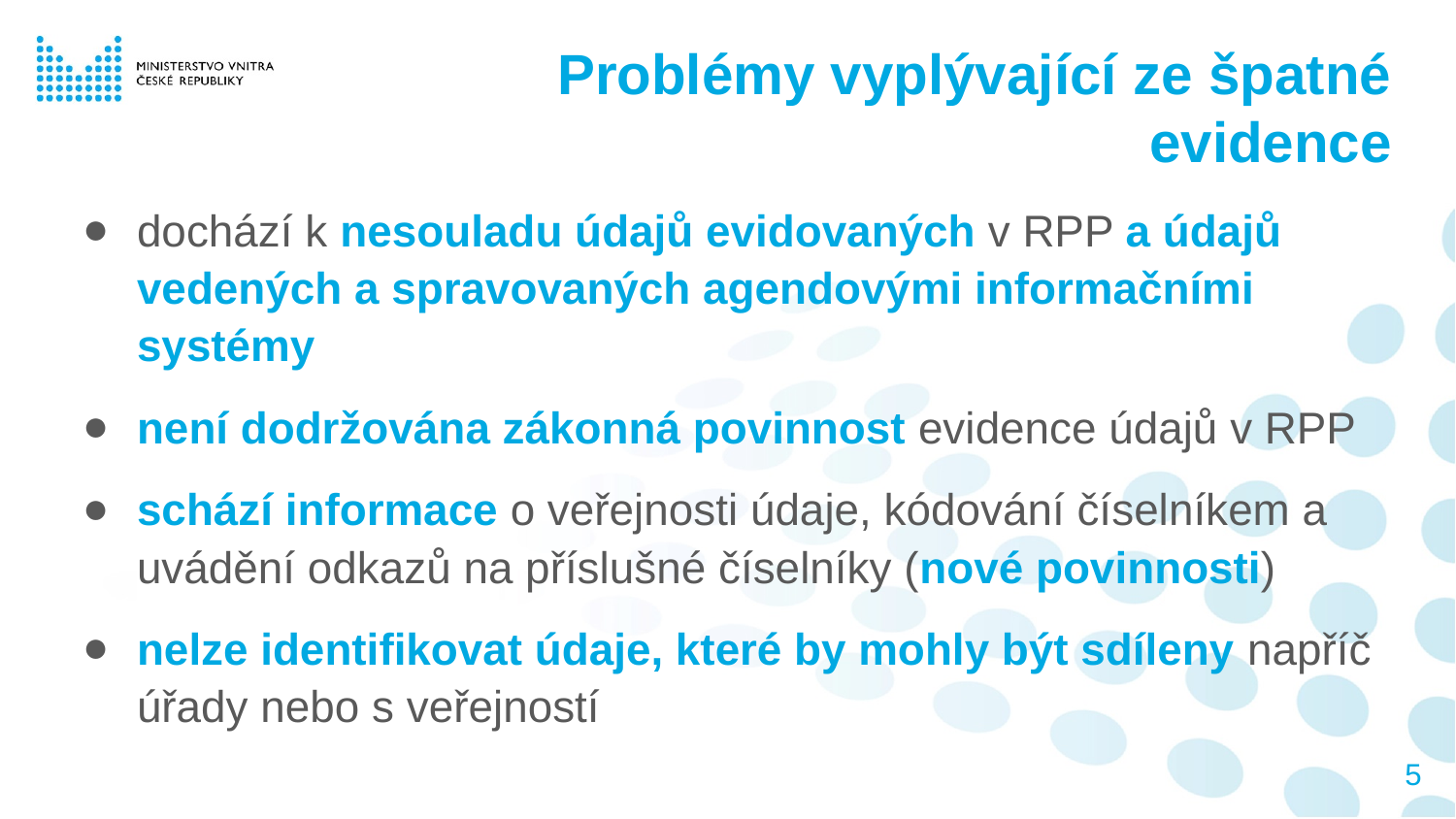

# Problémy vyplývající ze špatné evidence
dochází k nesouladu údajů evidovaných v RPP a údajů vedených a spravovaných agendovými informačními systémy
není dodržována zákonná povinnost evidence údajů v RPP
schází informace o veřejnosti údaje, kódování číselníkem a uvádění odkazů na příslušné číselníky (nové povinnosti)
nelze identifikovat údaje, které by mohly být sdíleny napříč úřady nebo s veřejností

5